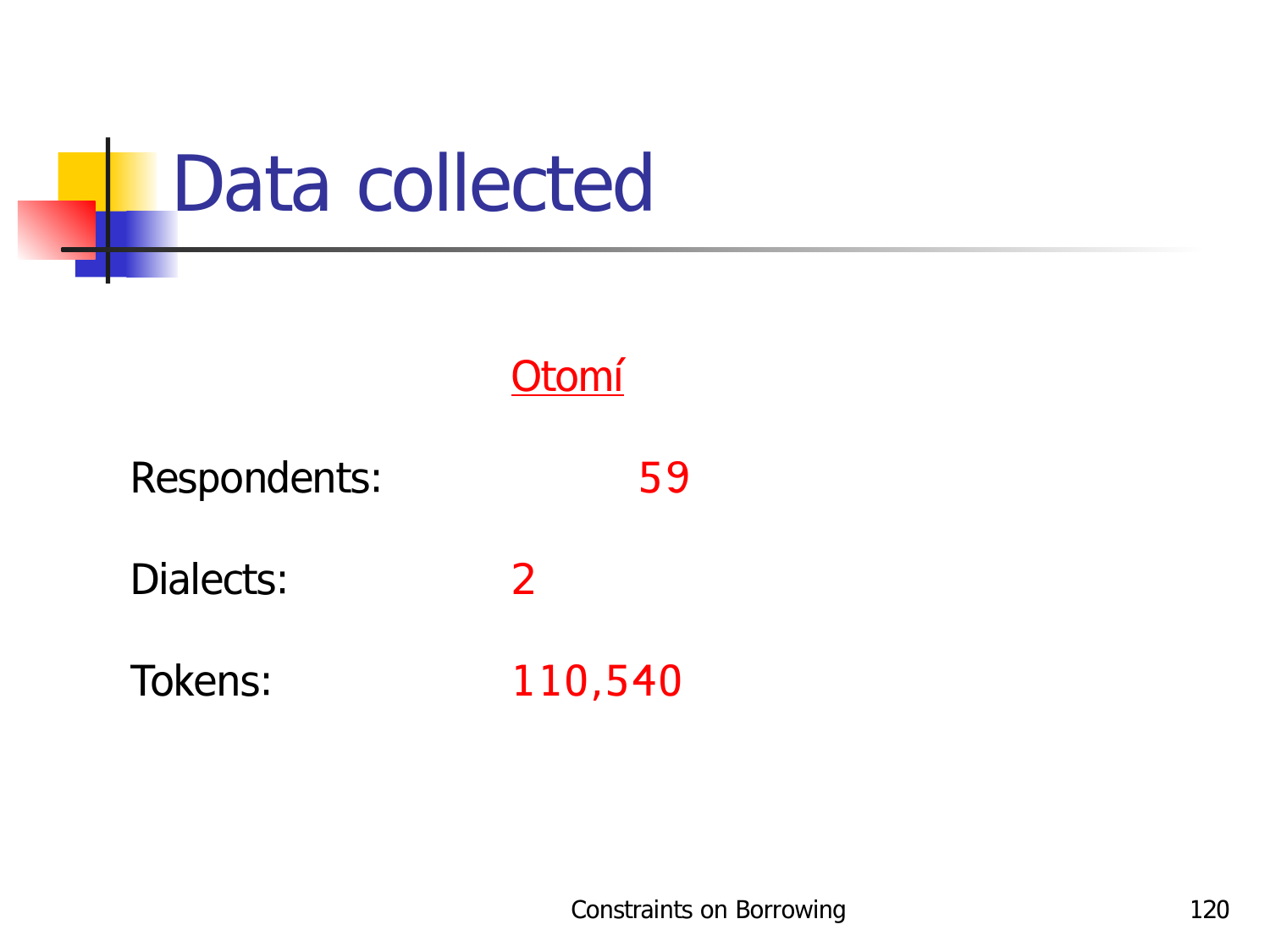

# Data collected
			Otomí

Respondents:		59

Dialects:		2

Tokens:		110,540
Constraints on Borrowing
120